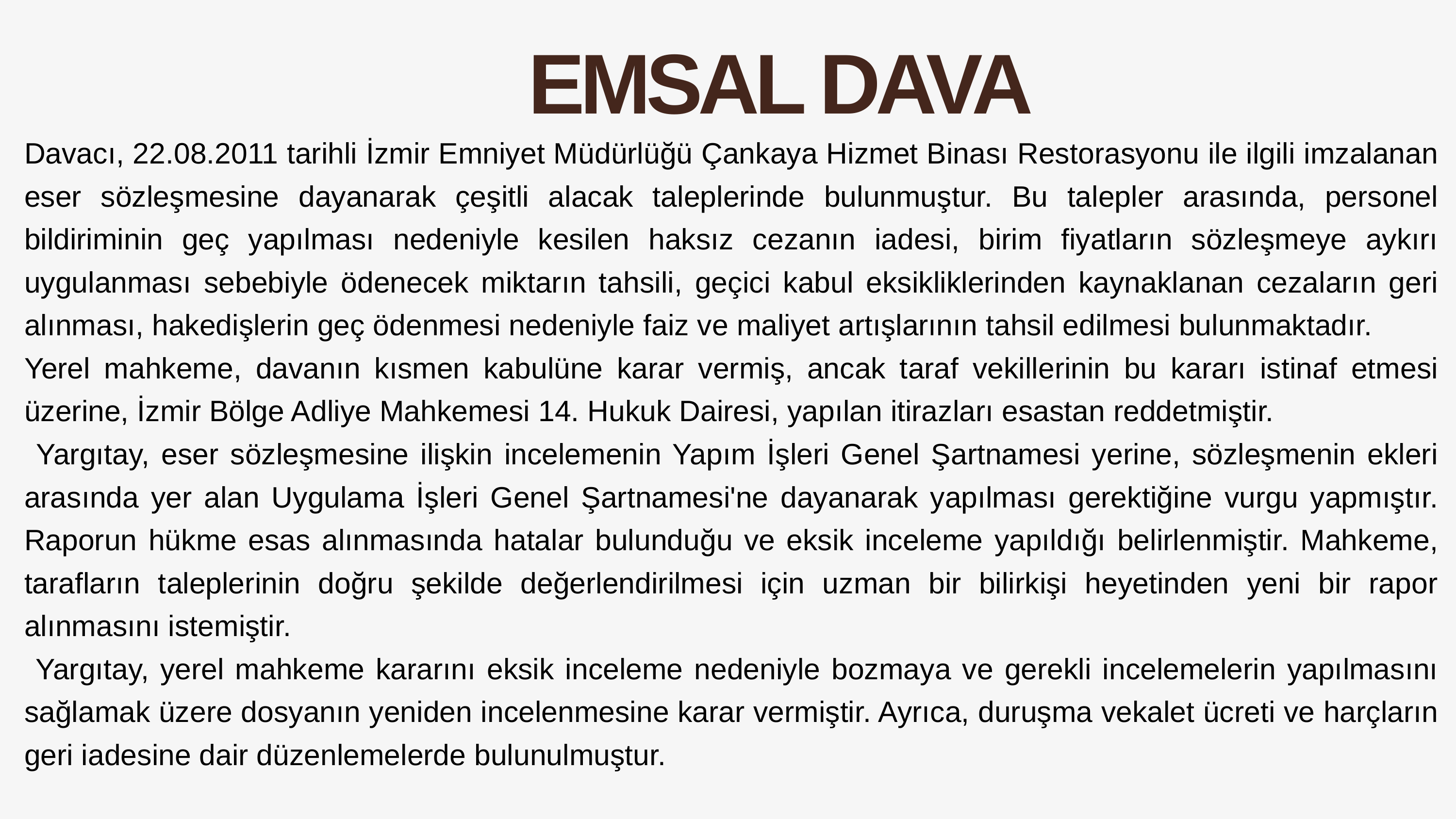

EMSAL DAVA
Davacı, 22.08.2011 tarihli İzmir Emniyet Müdürlüğü Çankaya Hizmet Binası Restorasyonu ile ilgili imzalanan eser sözleşmesine dayanarak çeşitli alacak taleplerinde bulunmuştur. Bu talepler arasında, personel bildiriminin geç yapılması nedeniyle kesilen haksız cezanın iadesi, birim fiyatların sözleşmeye aykırı uygulanması sebebiyle ödenecek miktarın tahsili, geçici kabul eksikliklerinden kaynaklanan cezaların geri alınması, hakedişlerin geç ödenmesi nedeniyle faiz ve maliyet artışlarının tahsil edilmesi bulunmaktadır.
Yerel mahkeme, davanın kısmen kabulüne karar vermiş, ancak taraf vekillerinin bu kararı istinaf etmesi üzerine, İzmir Bölge Adliye Mahkemesi 14. Hukuk Dairesi, yapılan itirazları esastan reddetmiştir.
 Yargıtay, eser sözleşmesine ilişkin incelemenin Yapım İşleri Genel Şartnamesi yerine, sözleşmenin ekleri arasında yer alan Uygulama İşleri Genel Şartnamesi'ne dayanarak yapılması gerektiğine vurgu yapmıştır. Raporun hükme esas alınmasında hatalar bulunduğu ve eksik inceleme yapıldığı belirlenmiştir. Mahkeme, tarafların taleplerinin doğru şekilde değerlendirilmesi için uzman bir bilirkişi heyetinden yeni bir rapor alınmasını istemiştir.
 Yargıtay, yerel mahkeme kararını eksik inceleme nedeniyle bozmaya ve gerekli incelemelerin yapılmasını sağlamak üzere dosyanın yeniden incelenmesine karar vermiştir. Ayrıca, duruşma vekalet ücreti ve harçların geri iadesine dair düzenlemelerde bulunulmuştur.